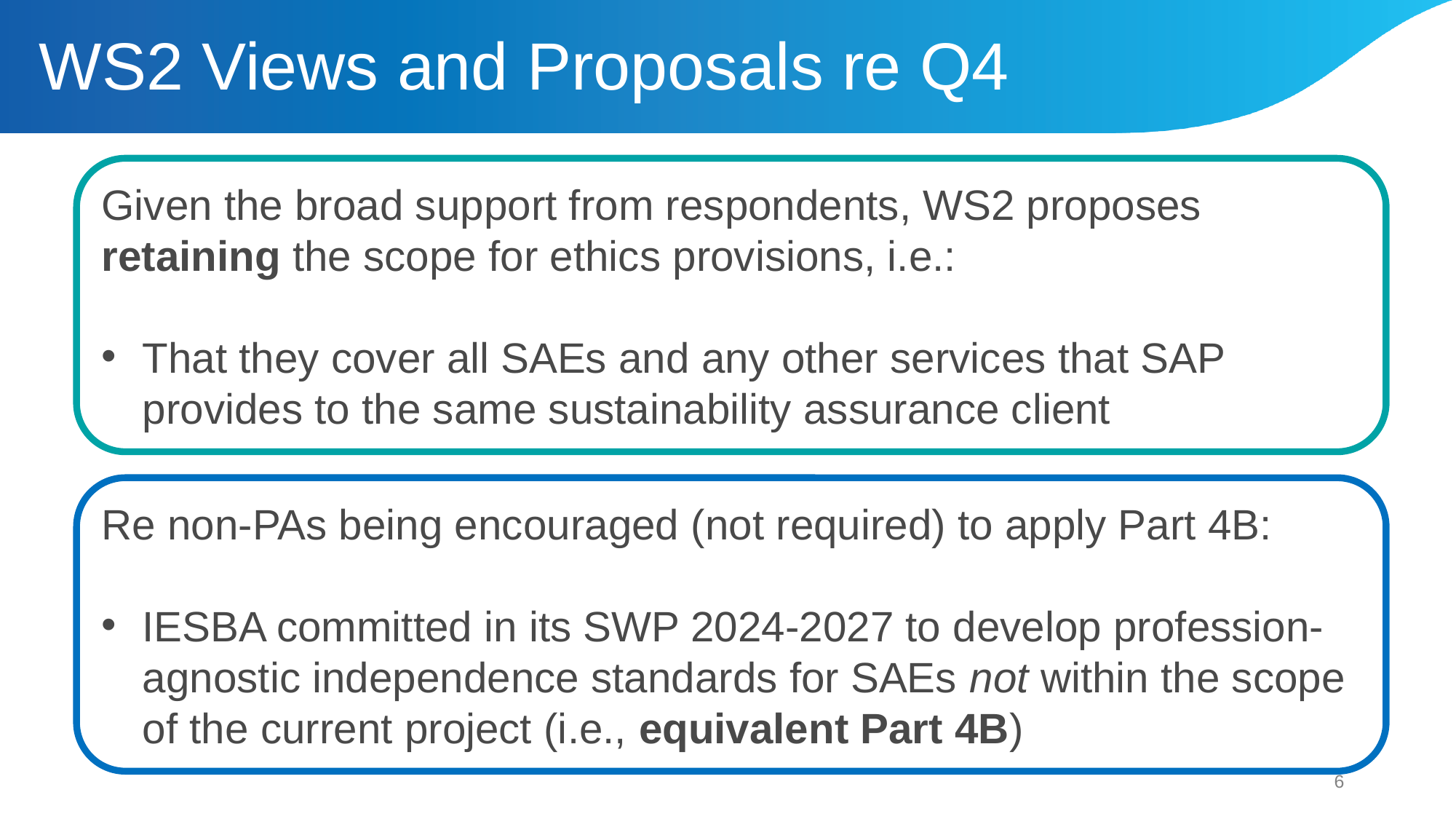

WS2 Views and Proposals re Q4
Given the broad support from respondents, WS2 proposes retaining the scope for ethics provisions, i.e.:

That they cover all SAEs and any other services that SAP provides to the same sustainability assurance client
Re non-PAs being encouraged (not required) to apply Part 4B:

IESBA committed in its SWP 2024-2027 to develop profession-agnostic independence standards for SAEs not within the scope of the current project (i.e., equivalent Part 4B)
6